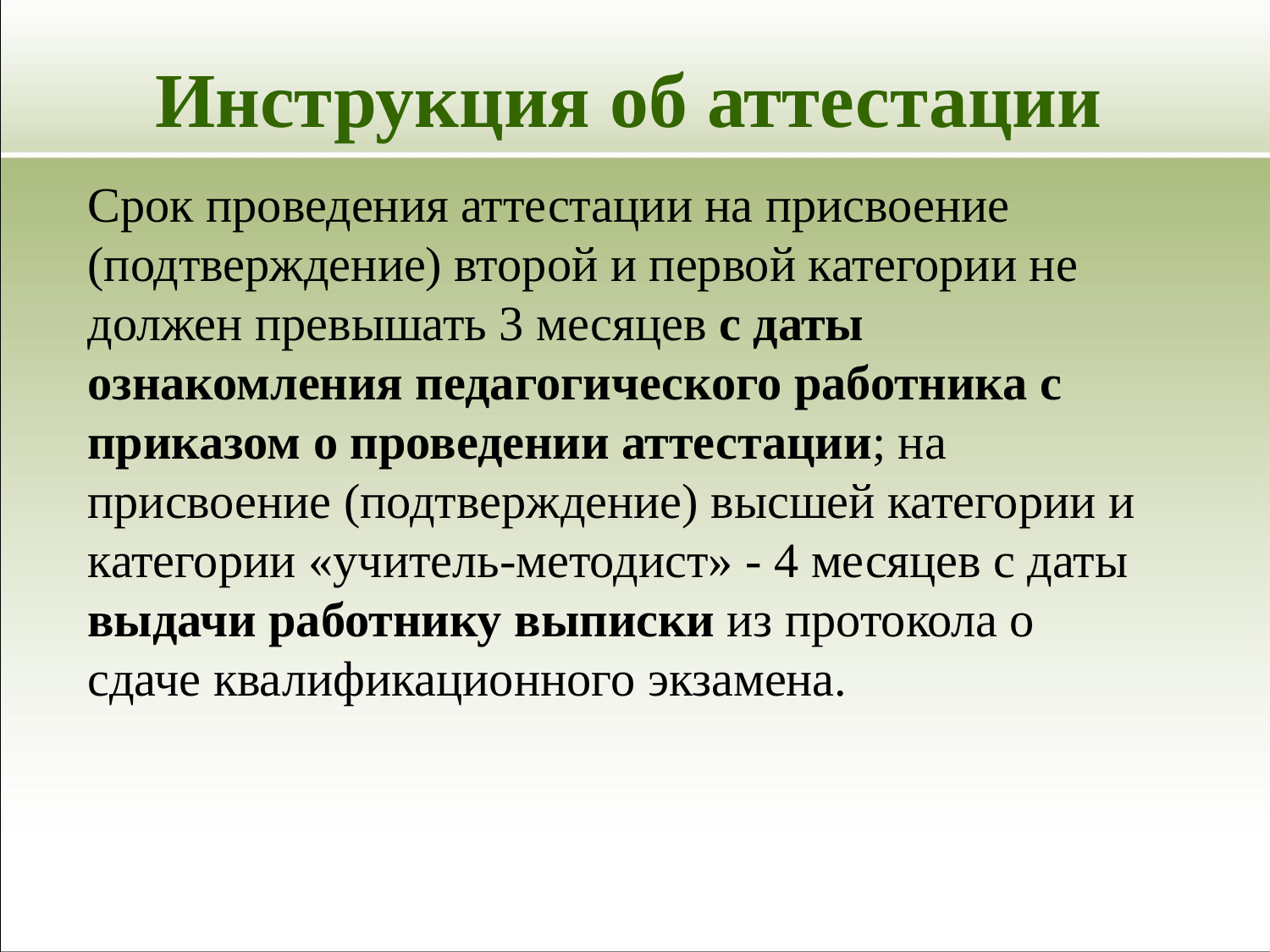

# Инструкция об аттестации
Срок проведения аттестации на присвоение (подтверждение) второй и первой категории не должен превышать 3 месяцев с даты ознакомления педагогического работника с приказом о проведении аттестации; на присвоение (подтверждение) высшей категории и категории «учитель-методист» - 4 месяцев с даты выдачи работнику выписки из протокола о сдаче квалификационного экзамена.